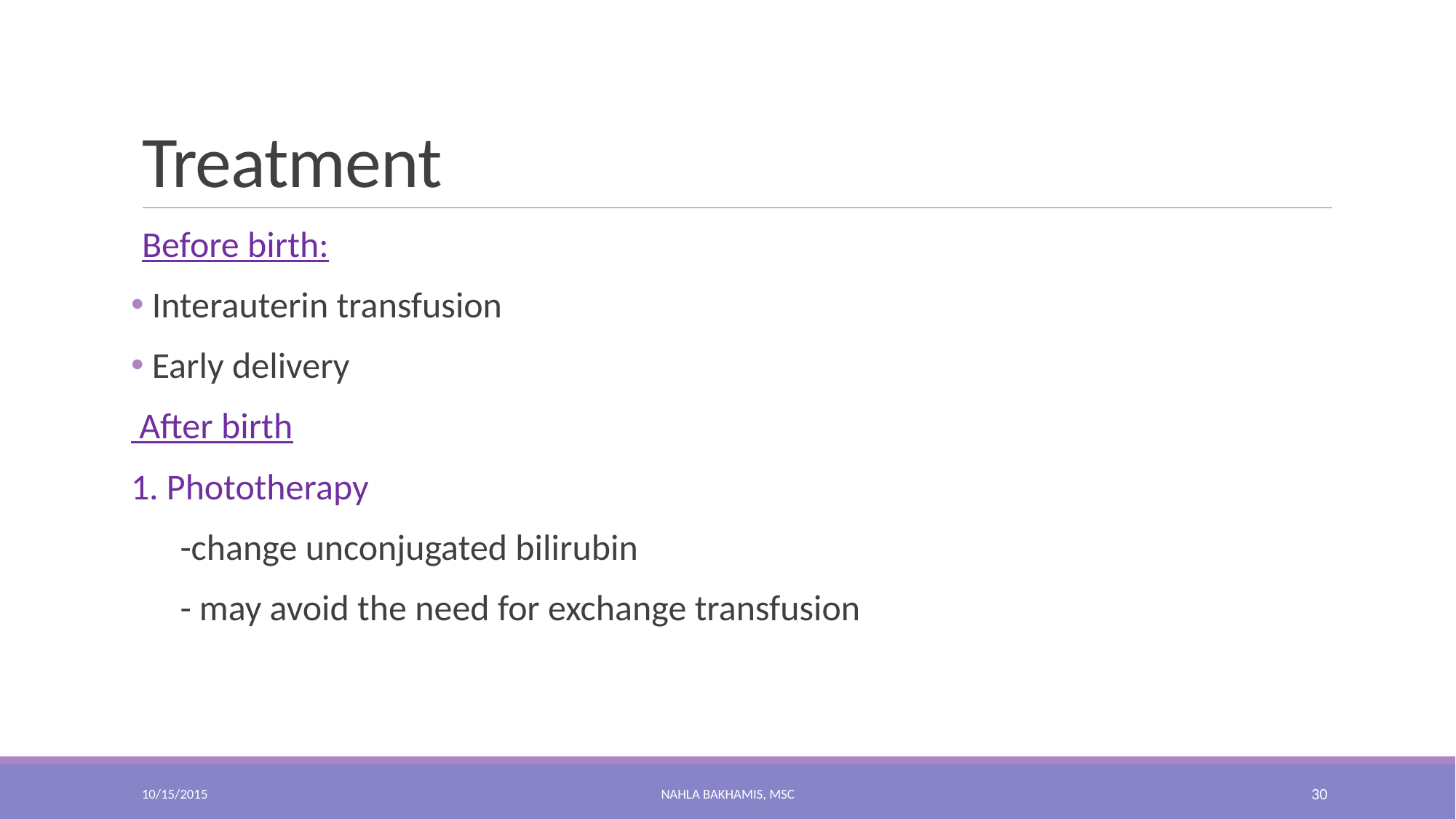

# Treatment
Before birth:
 Interauterin transfusion
 Early delivery
 After birth
1. Phototherapy
      -change unconjugated bilirubin
      - may avoid the need for exchange transfusion
10/15/2015
NAHLA BAKHAMIS, MSc
30